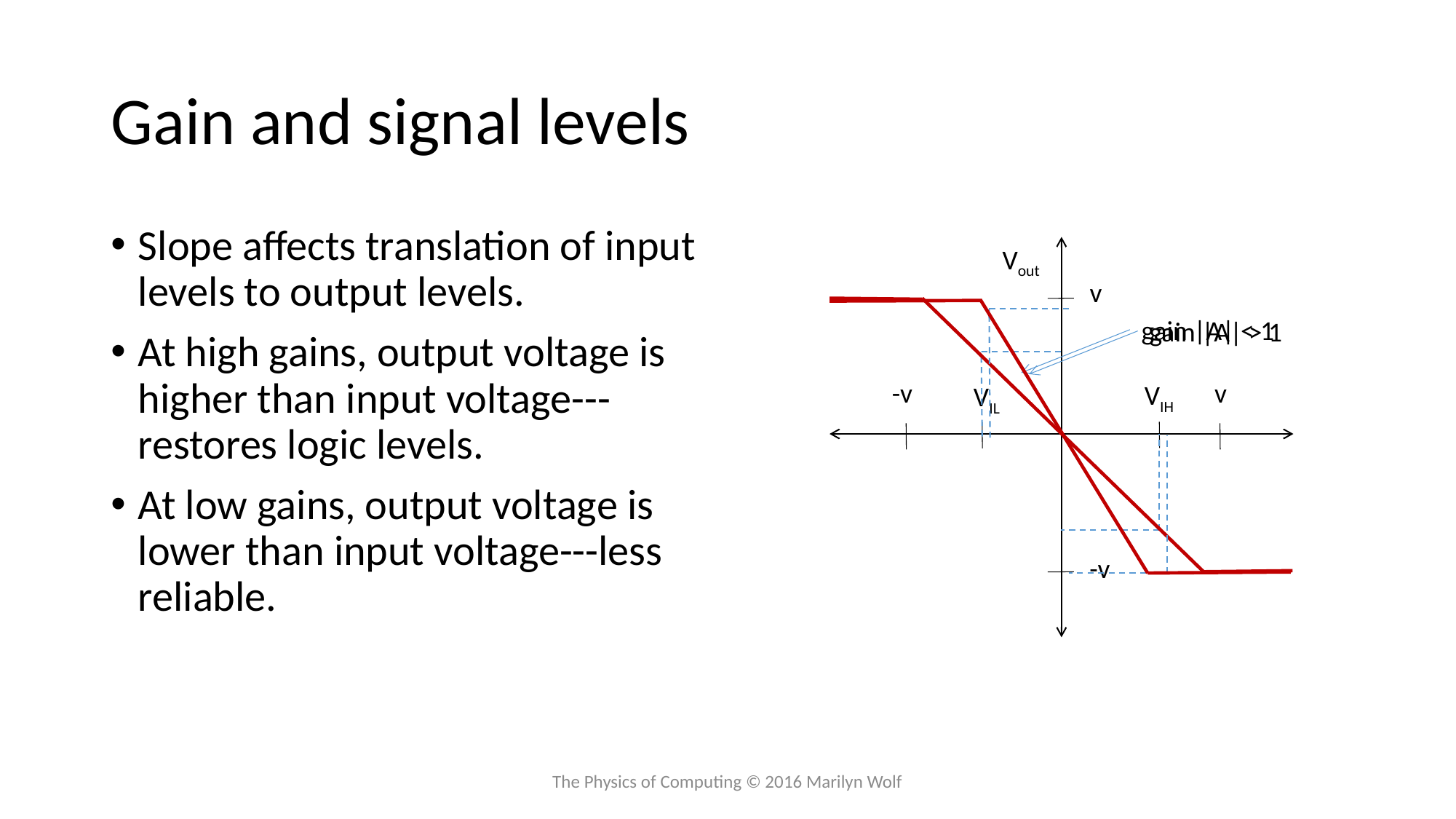

# Gain and signal levels
Slope affects translation of input levels to output levels.
At high gains, output voltage is higher than input voltage---restores logic levels.
At low gains, output voltage is lower than input voltage---less reliable.
Vout
v
gain |A| < 1
gain |A| > 1
-v
v
VIH
VIL
-v
The Physics of Computing © 2016 Marilyn Wolf